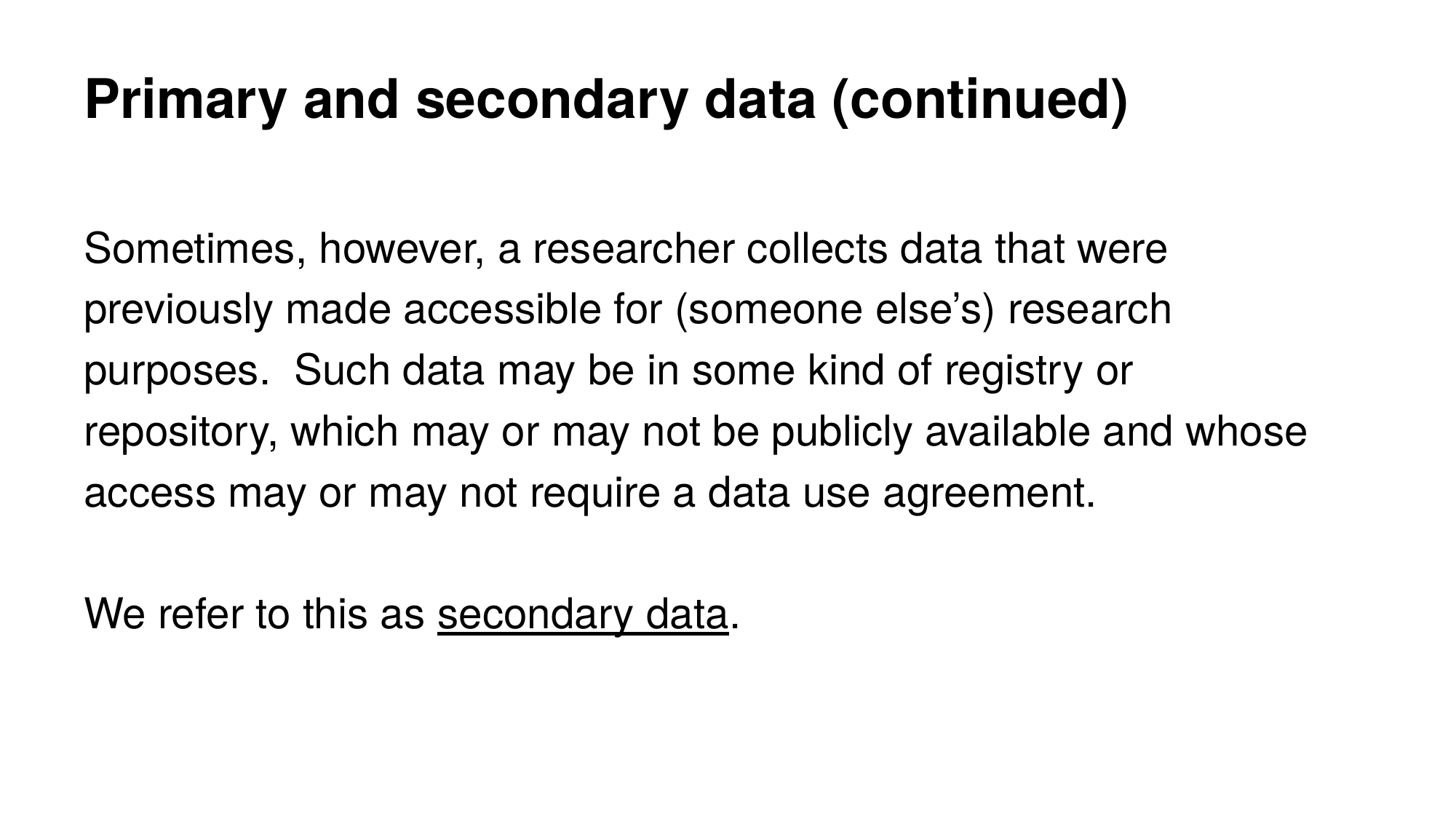

# Primary and secondary data (continued)
Sometimes, however, a researcher collects data that were previously made accessible for (someone else’s) research purposes.  Such data may be in some kind of registry or repository, which may or may not be publicly available and whose access may or may not require a data use agreement.

We refer to this as secondary data.